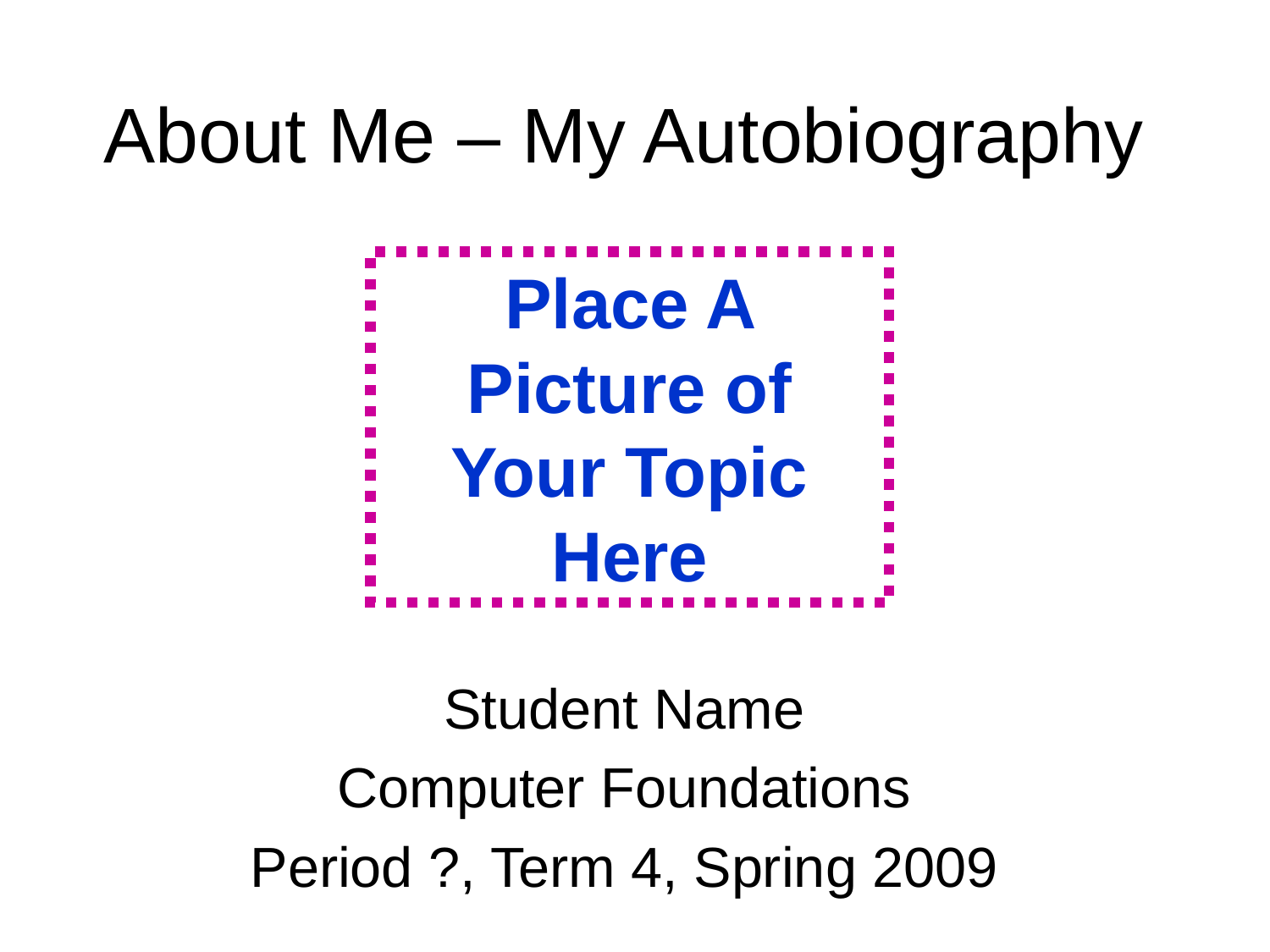

# About Me – My Autobiography
Place A Picture of Your Topic Here
Student Name
Computer Foundations
Period ?, Term 4, Spring 2009